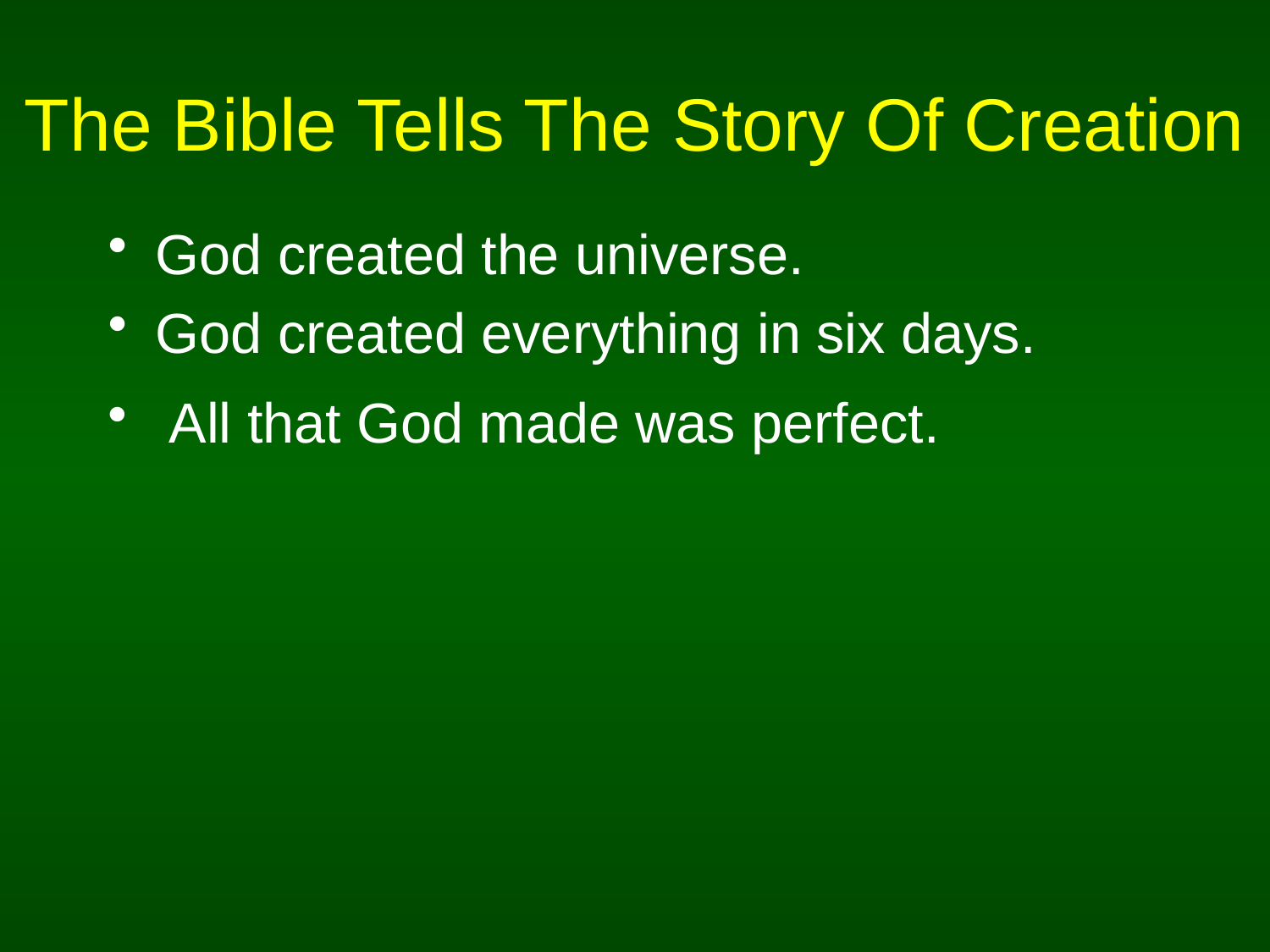

# The Bible Tells The Story Of Creation
God created the universe.
God created everything in six days.
  All that God made was perfect.